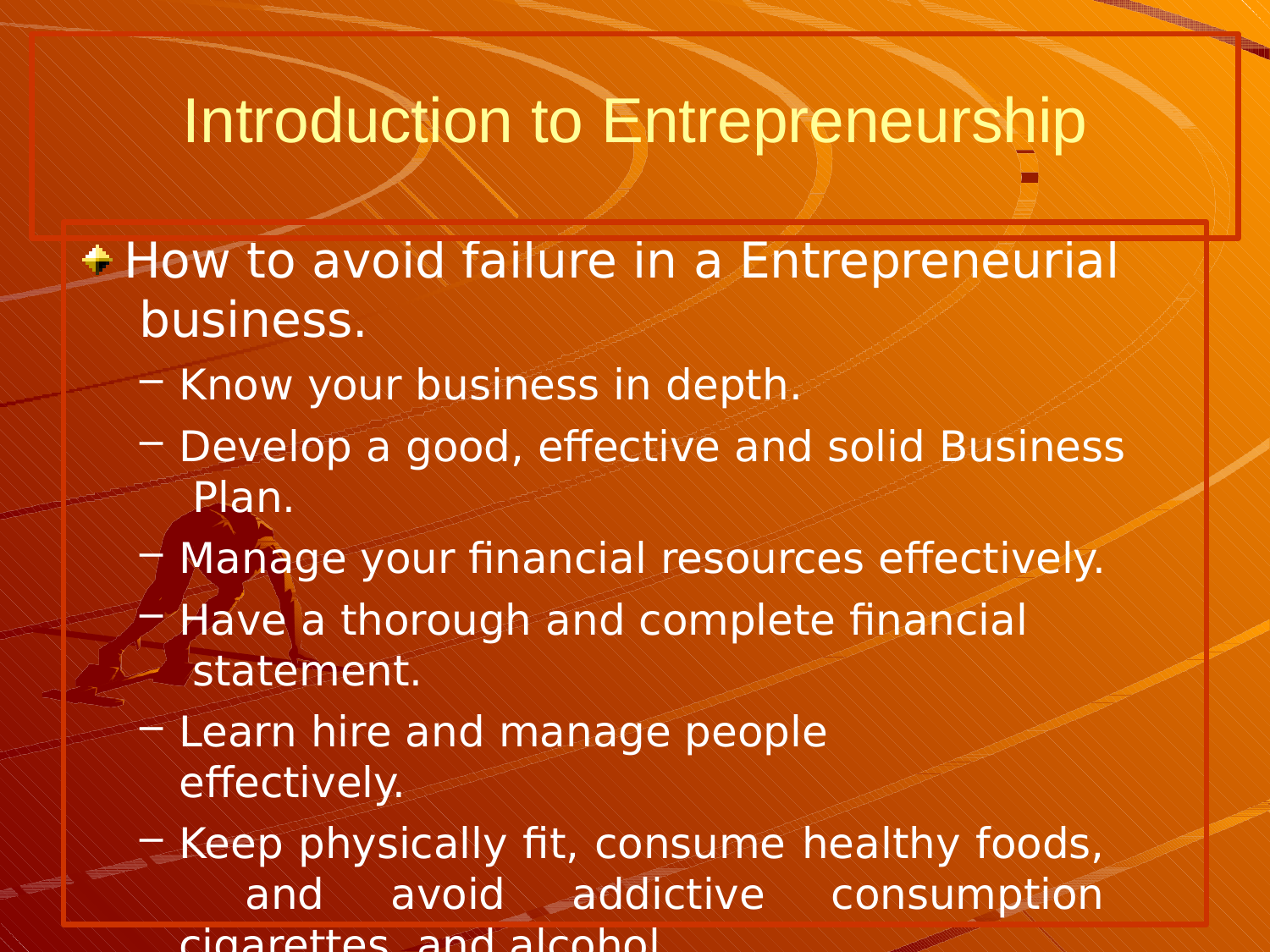

# Introduction to Entrepreneurship

How to avoid failure in a Entrepreneurial  business.
Know your business in depth.
Develop a good, effective and solid Business  Plan.
Manage your financial resources effectively.
Have a thorough and complete financial  statement.
Learn hire and manage people effectively.
Keep physically fit, consume healthy foods,  and avoid addictive consumption cigarettes  and alcohol.